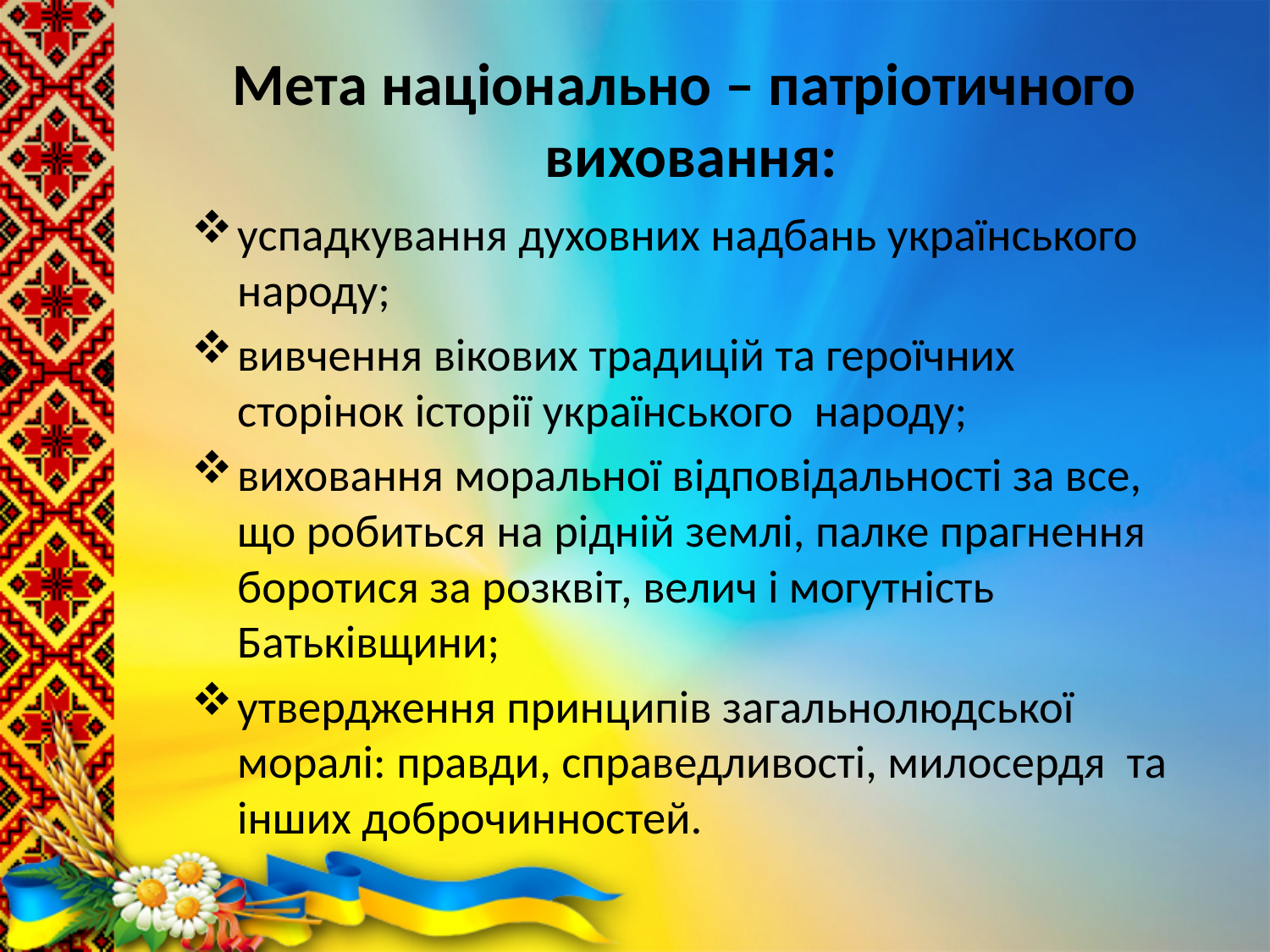

# Мета національно – патріотичного виховання:
успадкування духовних надбань українського народу;
вивчення вікових традицій та героїчних сторінок історії українського  народу;
виховання моральної відповідальності за все, що робиться на рідній землі, палке прагнення боротися за розквіт, велич і могутність Батьківщини;
утвердження принципів загальнолюдської моралі: правди, справедливості, милосердя  та інших доброчинностей.